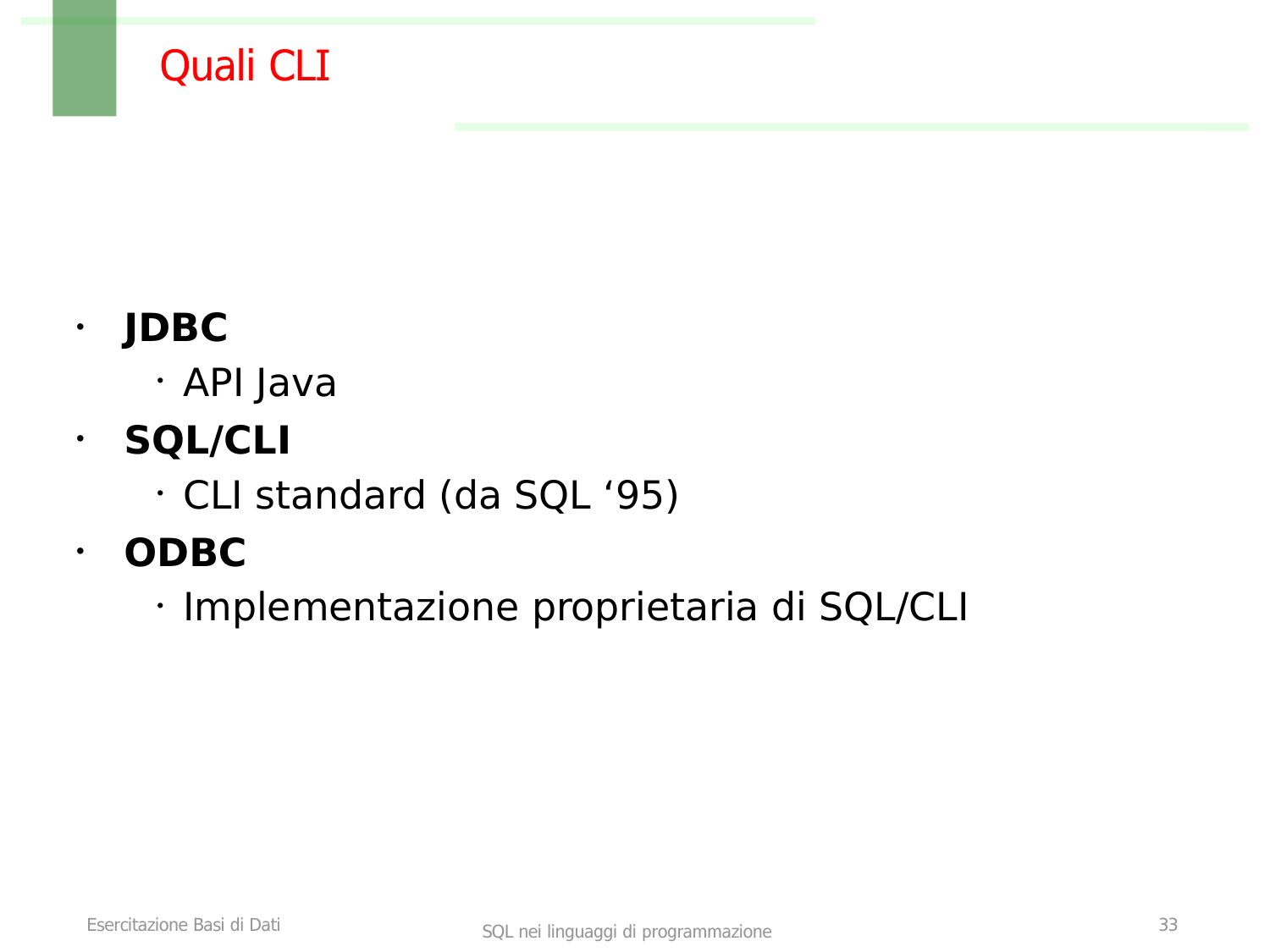

# Quali CLI
JDBC
API Java
SQL/CLI
CLI standard (da SQL ‘95)
ODBC
Implementazione proprietaria di SQL/CLI
SQL nei linguaggi di programmazione